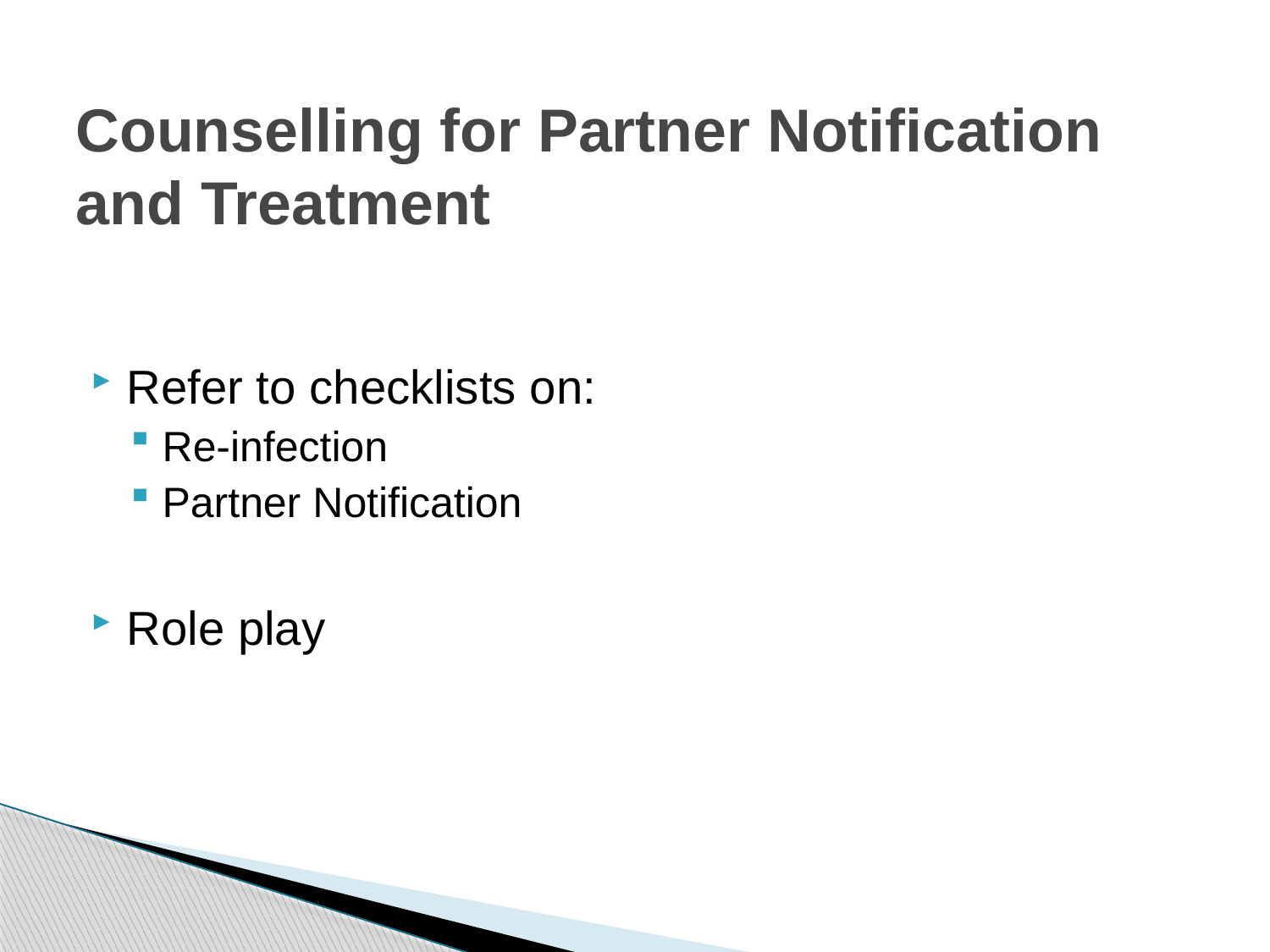

# Counselling for Partner Notification and Treatment

Refer to checklists on:
Re-infection
Partner Notification

Role play